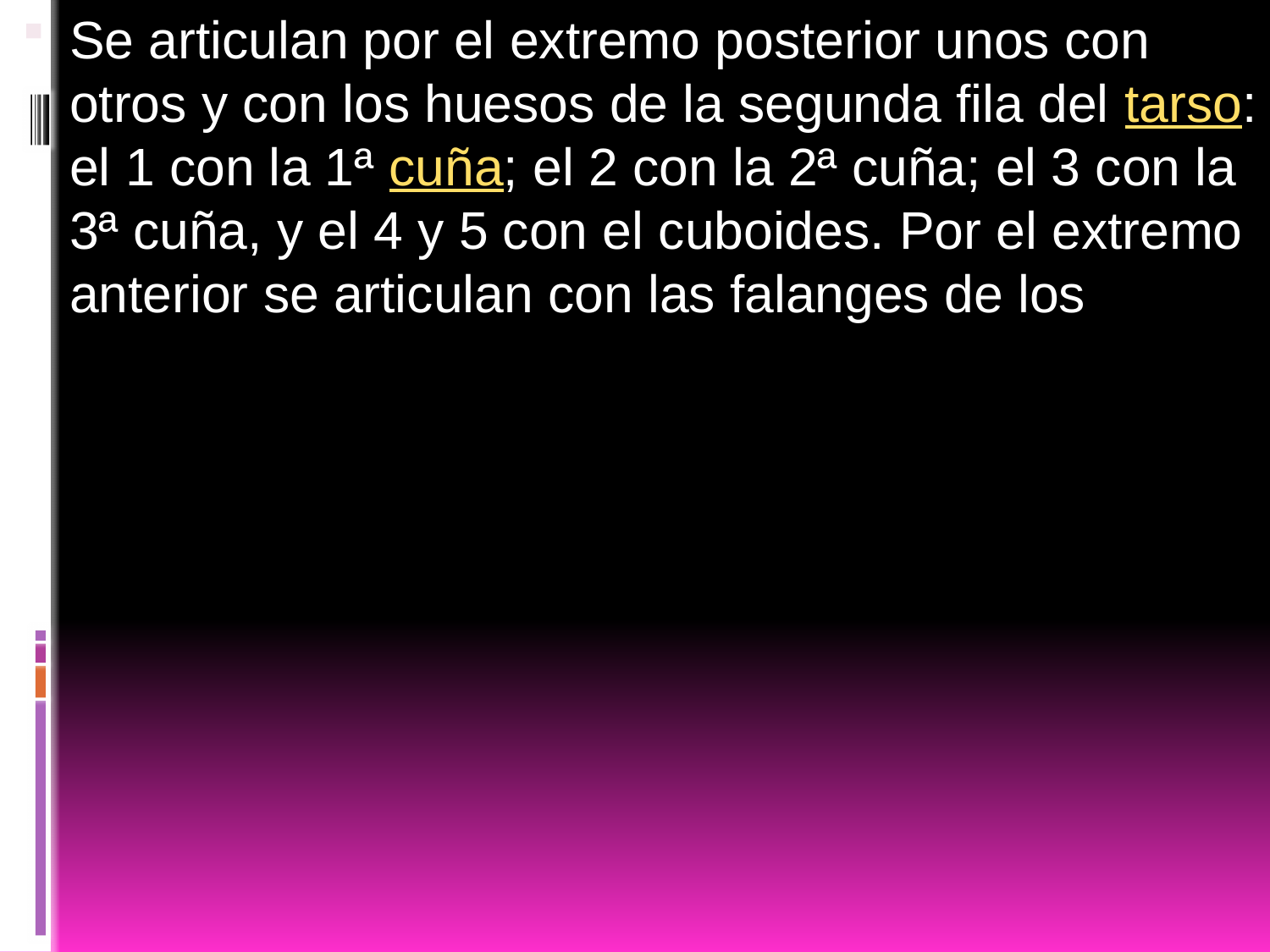

Se articulan por el extremo posterior unos con otros y con los huesos de la segunda fila del tarso: el 1 con la 1ª cuña; el 2 con la 2ª cuña; el 3 con la 3ª cuña, y el 4 y 5 con el cuboides. Por el extremo anterior se articulan con las falanges de los